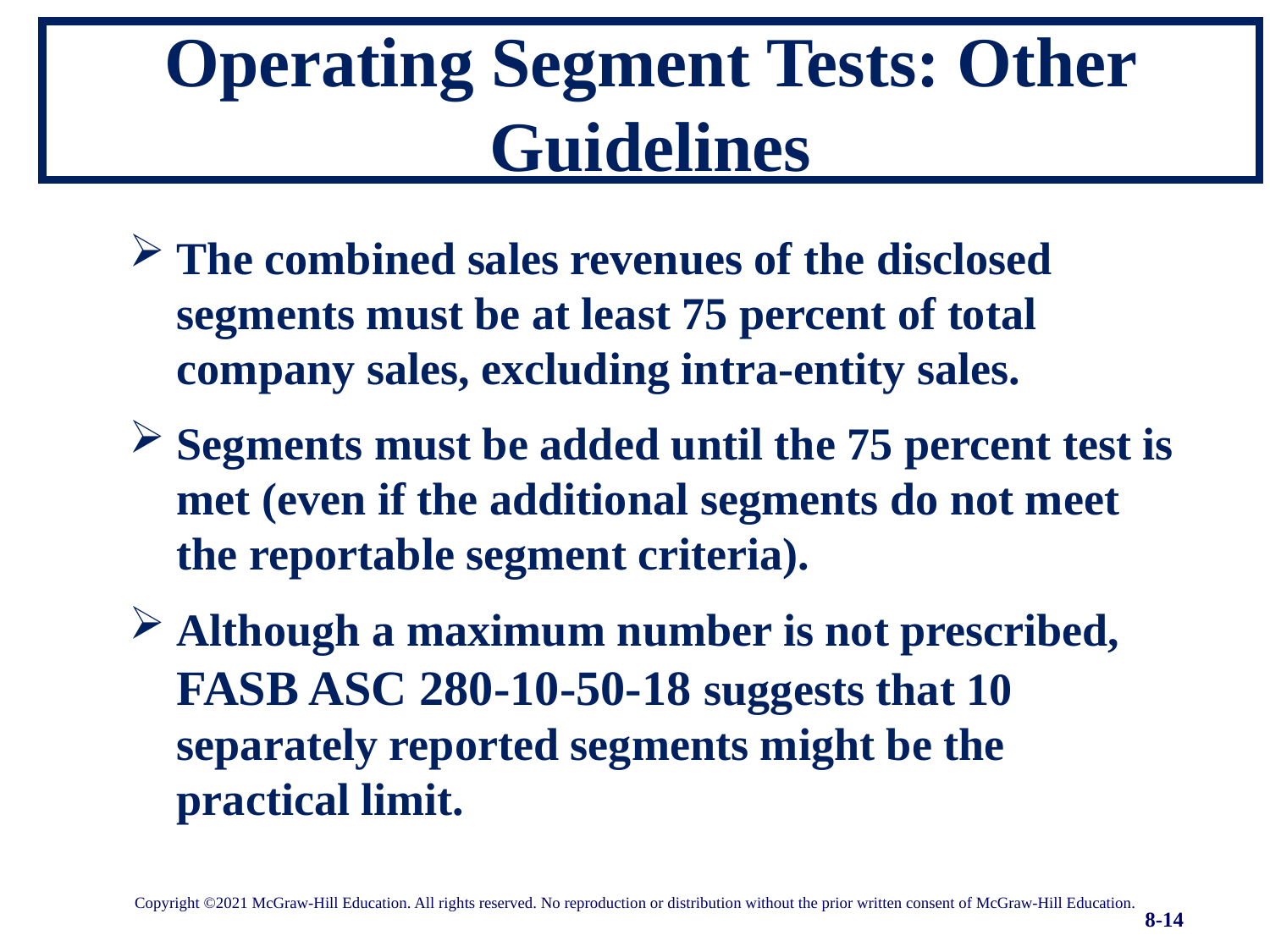

# Operating Segment Tests: Other Guidelines
The combined sales revenues of the disclosed segments must be at least 75 percent of total company sales, excluding intra-entity sales.
Segments must be added until the 75 percent test is met (even if the additional segments do not meet the reportable segment criteria).
Although a maximum number is not prescribed, FASB ASC 280-10-50-18 suggests that 10 separately reported segments might be the practical limit.
Copyright ©2021 McGraw-Hill Education. All rights reserved. No reproduction or distribution without the prior written consent of McGraw-Hill Education.